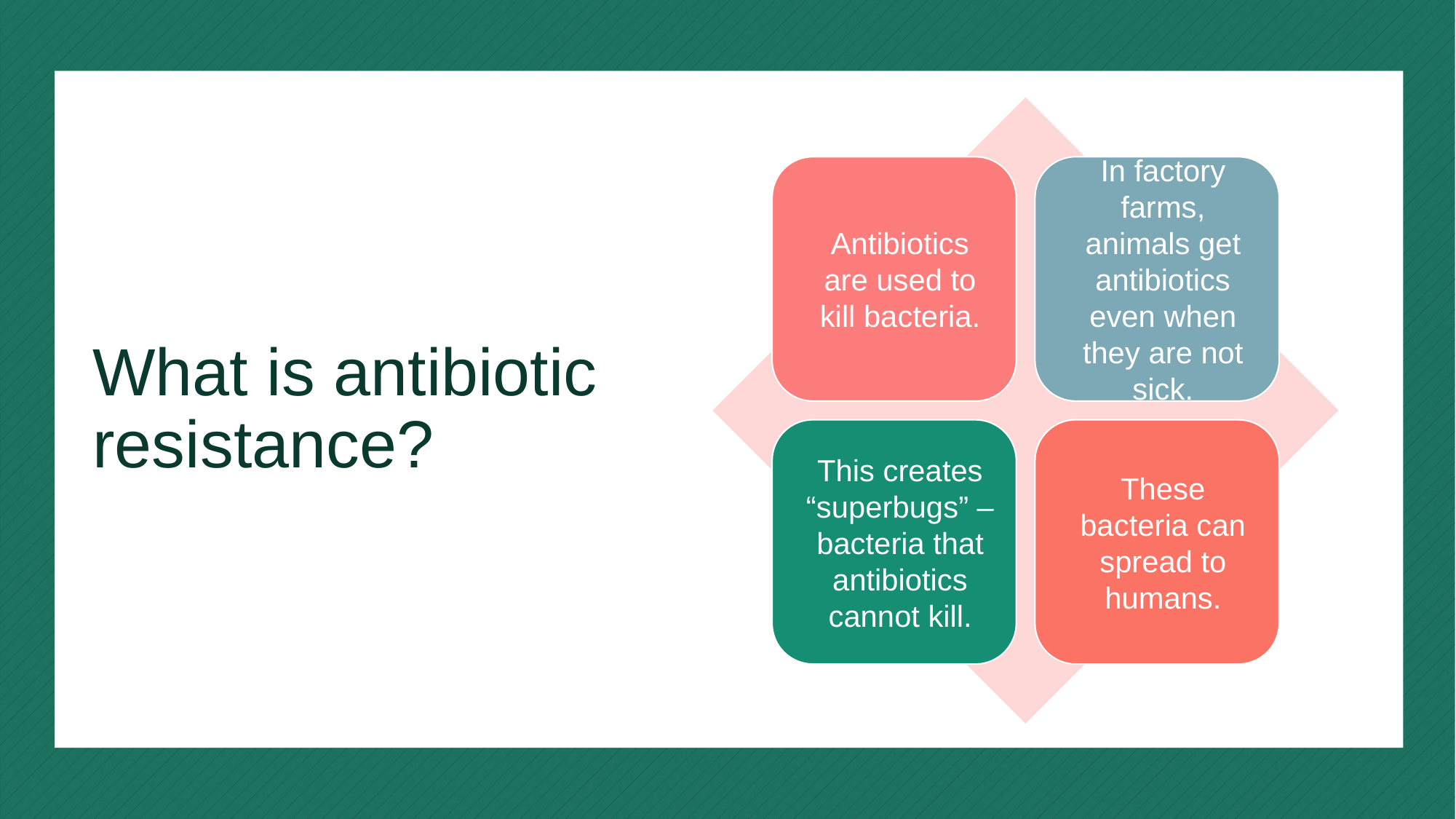

# What is antibiotic resistance?
Antibiotics are used to kill bacteria.
In factory farms, animals get antibiotics even when they are not sick.
This creates “superbugs” – bacteria that antibiotics cannot kill.
These bacteria can spread to humans.